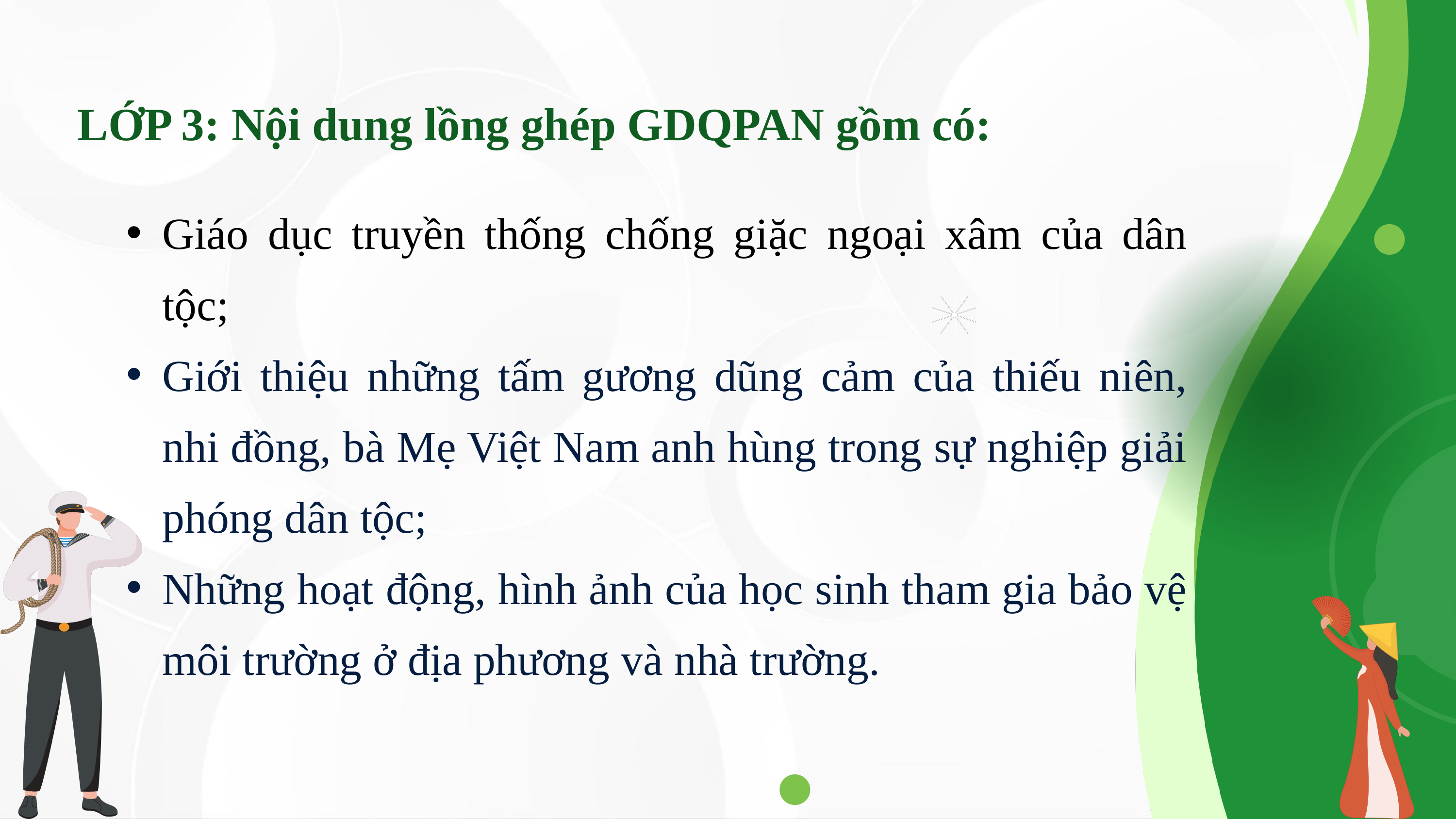

LỚP 3: Nội dung lồng ghép GDQPAN gồm có:
Giáo dục truyền thống chống giặc ngoại xâm của dân tộc;
Giới thiệu những tấm gương dũng cảm của thiếu niên, nhi đồng, bà Mẹ Việt Nam anh hùng trong sự nghiệp giải phóng dân tộc;
Những hoạt động, hình ảnh của học sinh tham gia bảo vệ môi trường ở địa phương và nhà trường.